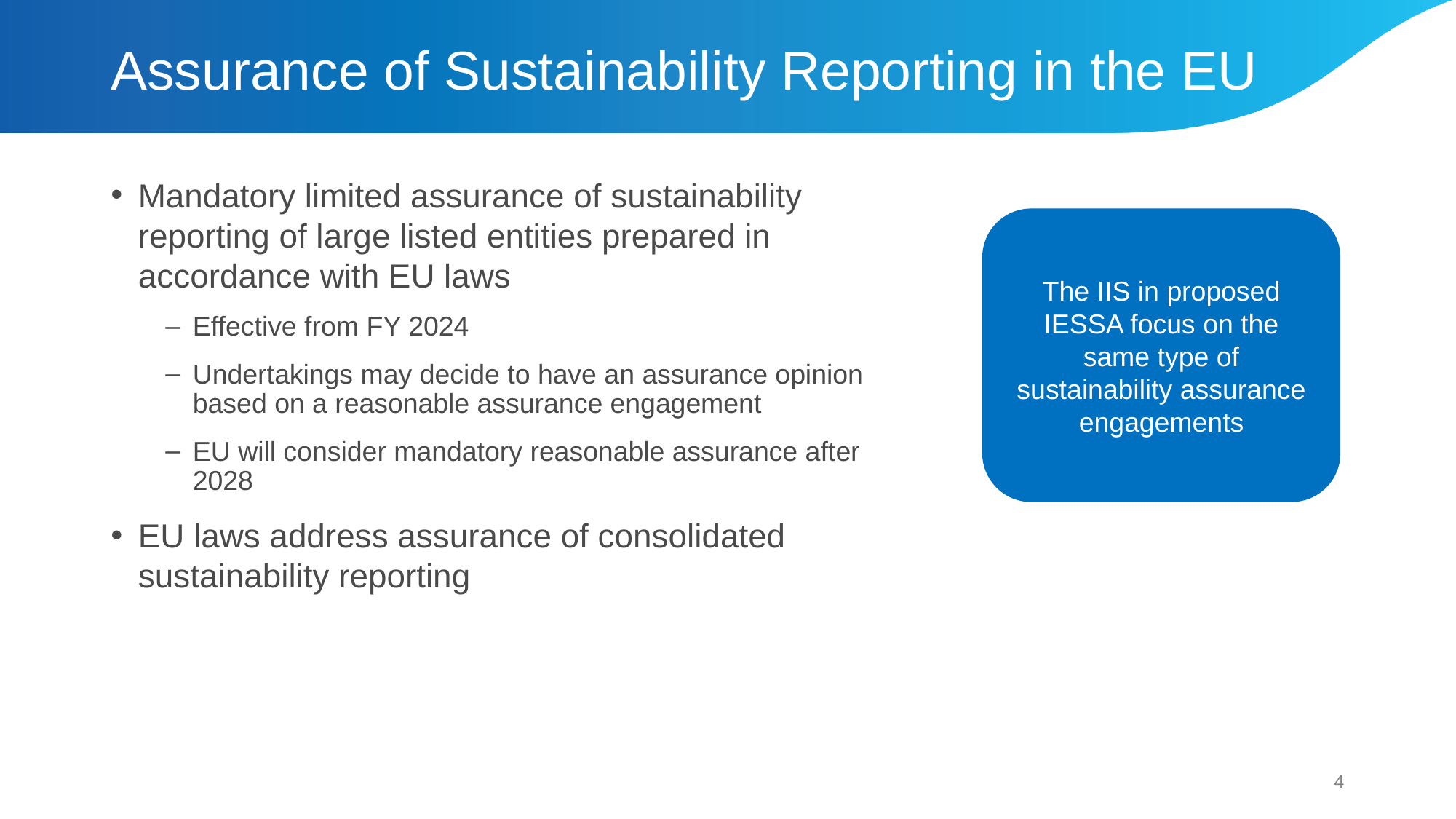

# Assurance of Sustainability Reporting in the EU
Mandatory limited assurance of sustainability reporting of large listed entities prepared in accordance with EU laws
Effective from FY 2024
Undertakings may decide to have an assurance opinion based on a reasonable assurance engagement
EU will consider mandatory reasonable assurance after 2028
EU laws address assurance of consolidated sustainability reporting
The IIS in proposed IESSA focus on the same type of sustainability assurance engagements
4